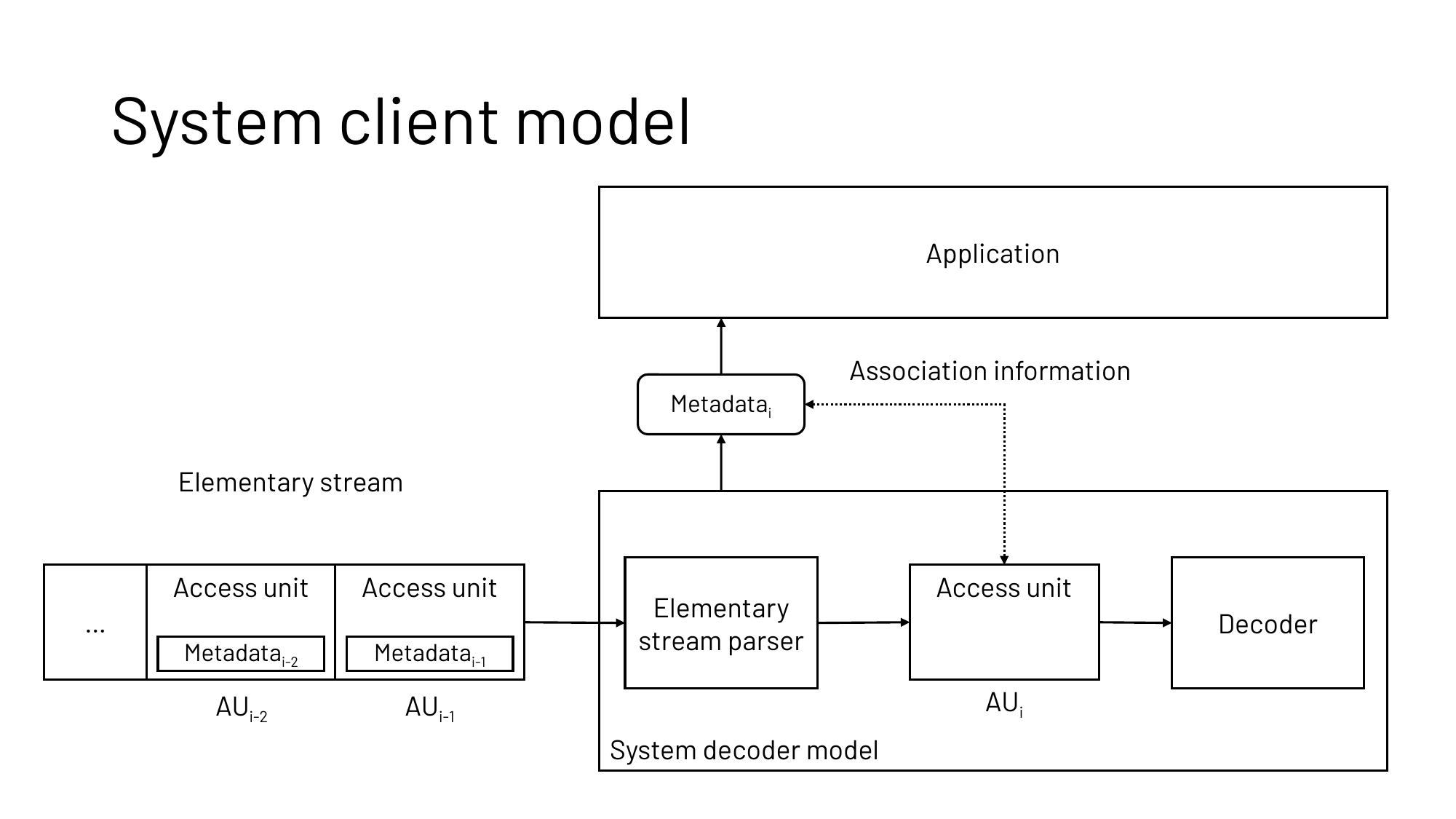

# System client model
Application
Association information
Metadatai
Elementary stream
System decoder model
Elementary stream parser
Decoder
…
Access unit
Metadatai-2
Access unit
Metadatai-1
Access unit
AUi
AUi-2
AUi-1